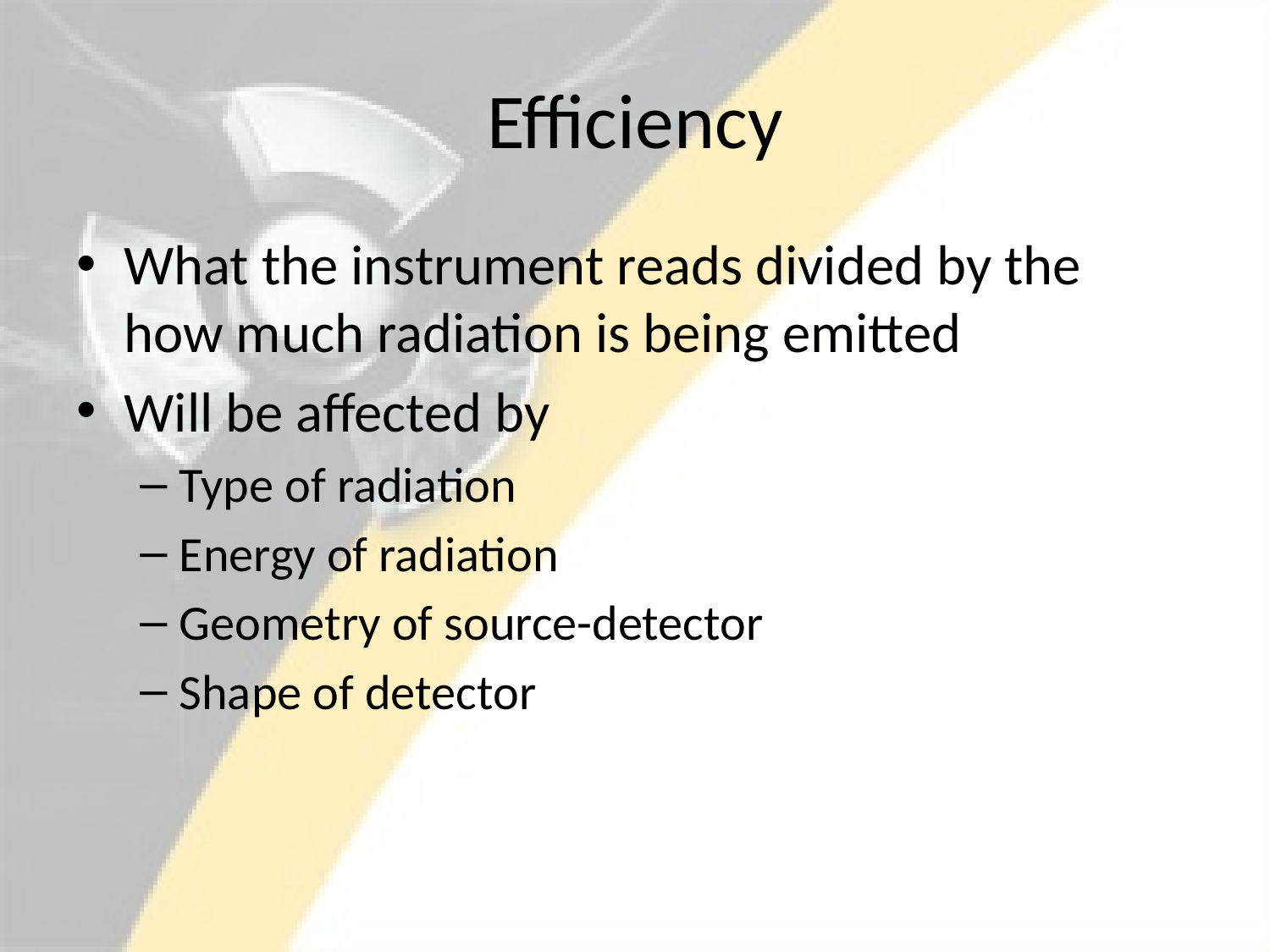

# Efficiency
What the instrument reads divided by the how much radiation is being emitted
Will be affected by
Type of radiation
Energy of radiation
Geometry of source-detector
Shape of detector